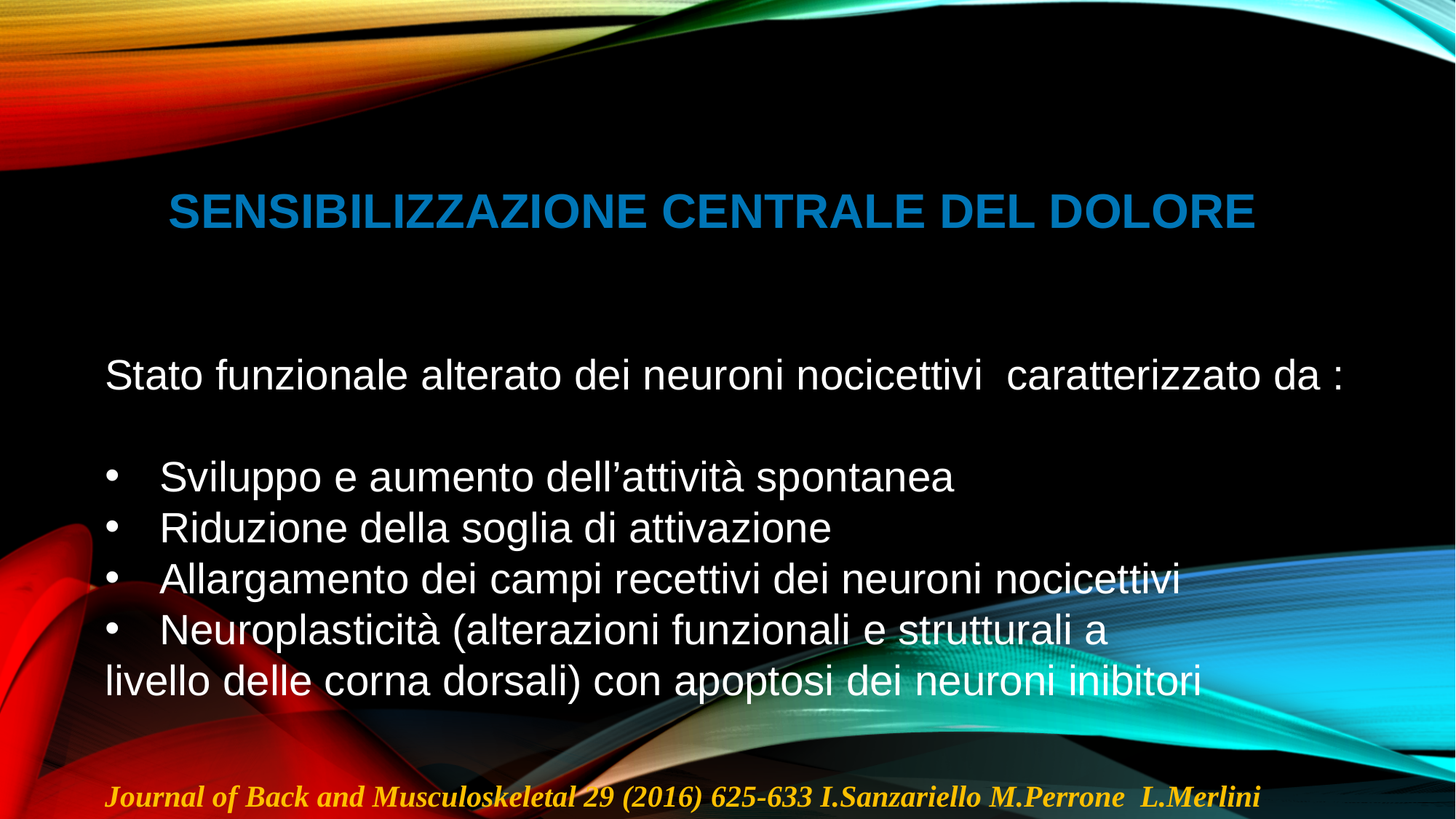

SENSIBILIZZAZIONE CENTRALE DEL DOLORE
Stato funzionale alterato dei neuroni nocicettivi  caratterizzato da :

Sviluppo e aumento dell’attività spontanea
Riduzione della soglia di attivazione
Allargamento dei campi recettivi dei neuroni nocicettivi
Neuroplasticità (alterazioni funzionali e strutturali a
livello delle corna dorsali) con apoptosi dei neuroni inibitori

Journal of Back and Musculoskeletal 29 (2016) 625-633 I.Sanzariello M.Perrone  L.Merlini